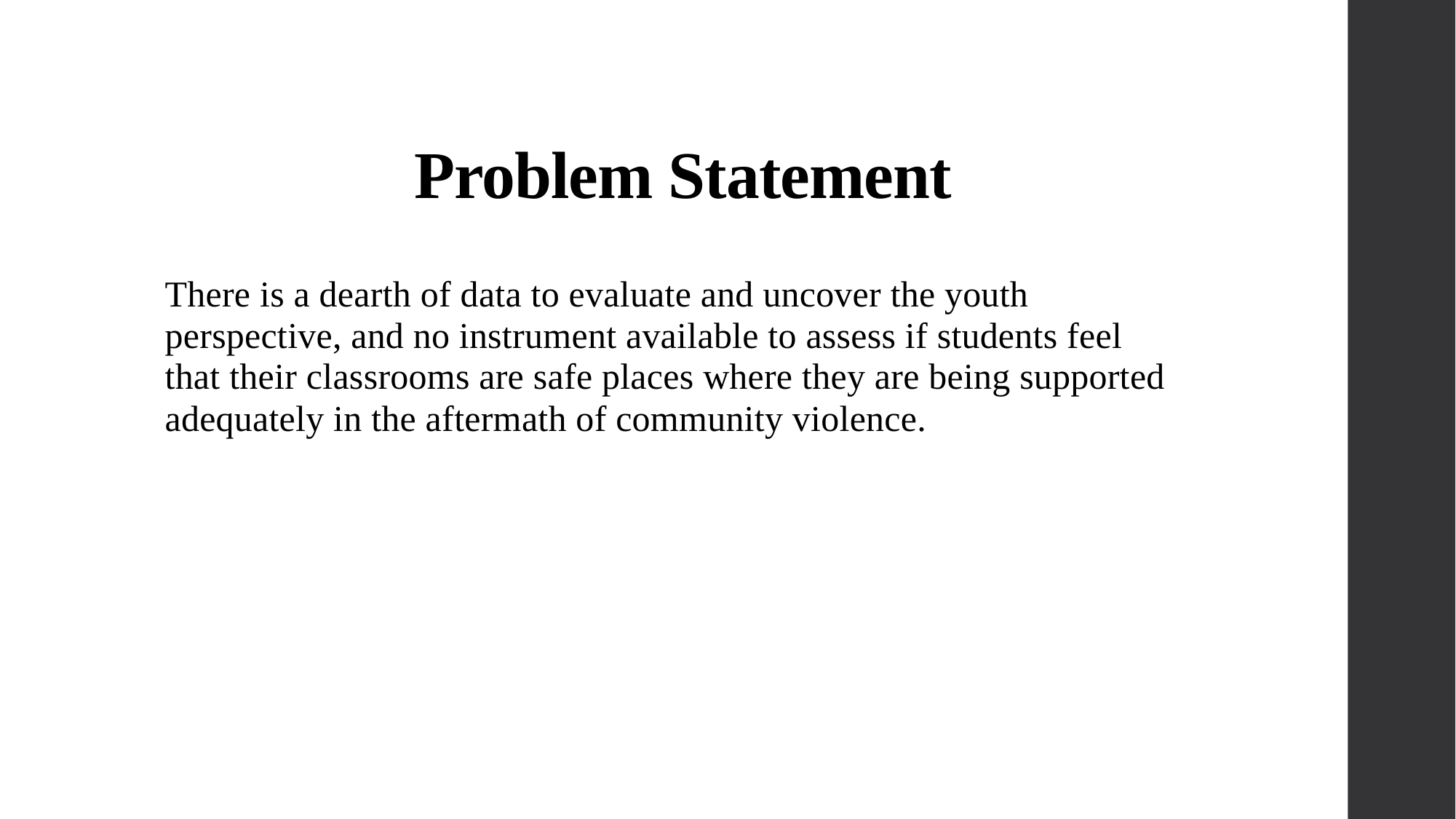

# Problem Statement
There is a dearth of data to evaluate and uncover the youth perspective, and no instrument available to assess if students feel that their classrooms are safe places where they are being supported adequately in the aftermath of community violence.